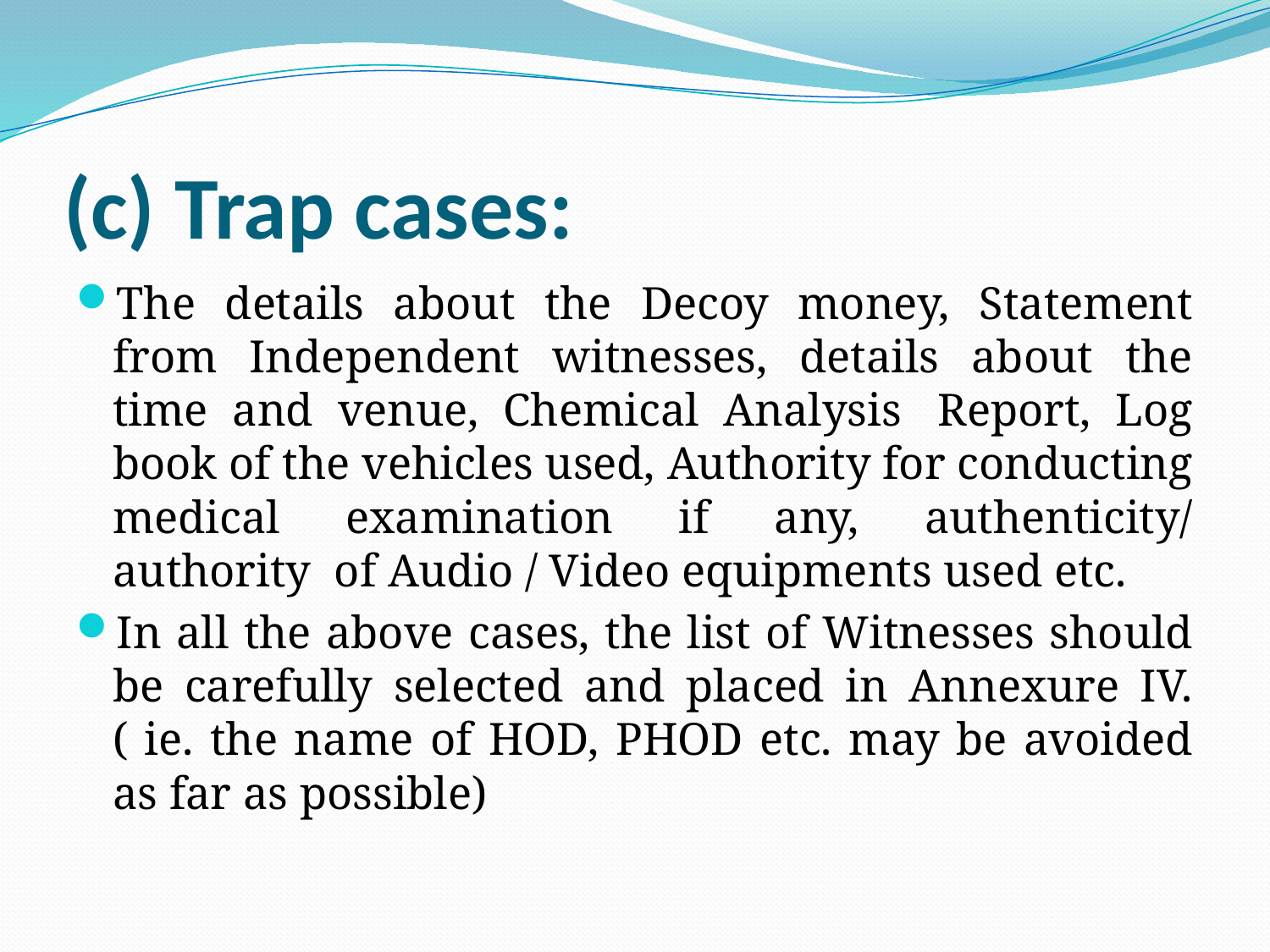

# (c) Trap cases:
The details about the Decoy money, Statement from Independent witnesses, details about the time and venue, Chemical Analysis  Report, Log book of the vehicles used, Authority for conducting medical examination if any, authenticity/ authority  of Audio / Video equipments used etc.
In all the above cases, the list of Witnesses should be carefully selected and placed in Annexure IV. ( ie. the name of HOD, PHOD etc. may be avoided as far as possible)